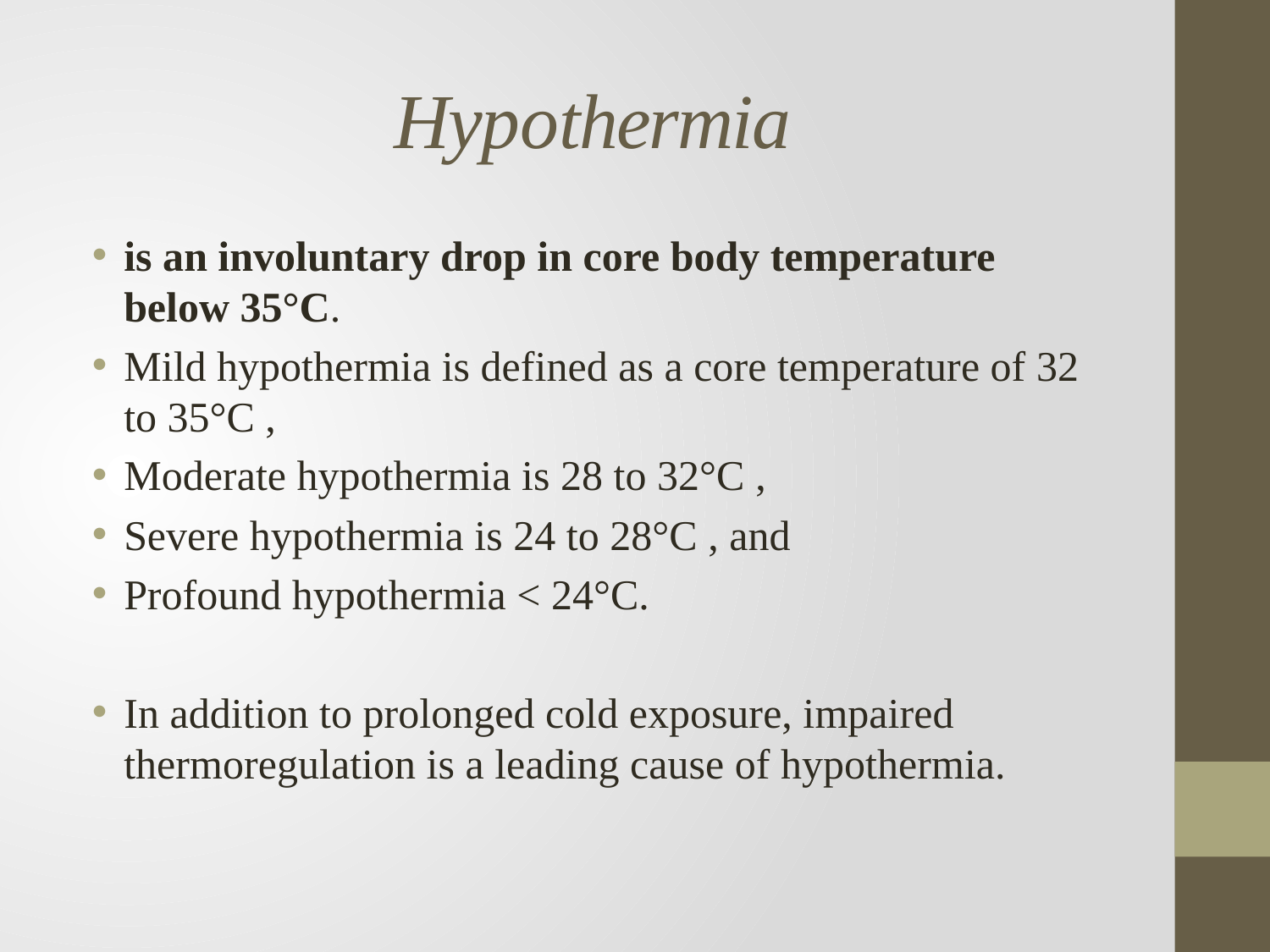

# Hypothermia
is an involuntary drop in core body temperature below 35°C.
Mild hypothermia is defined as a core temperature of 32 to 35°C ,
Moderate hypothermia is 28 to 32°C ,
Severe hypothermia is 24 to 28°C , and
Profound hypothermia < 24°C.

In addition to prolonged cold exposure, impaired thermoregulation is a leading cause of hypothermia.